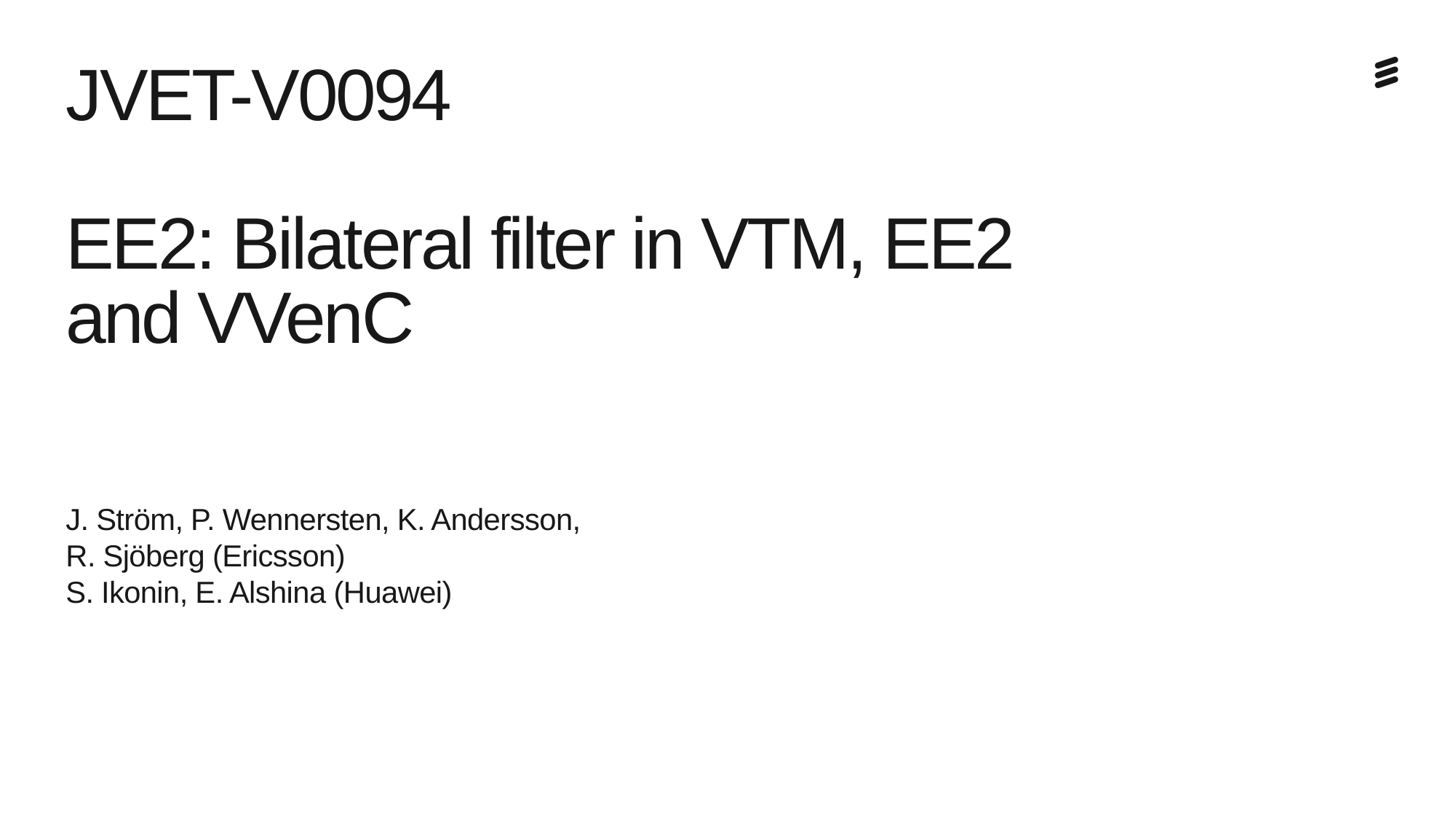

# JVET-V0094 EE2: Bilateral filter in VTM, EE2 and VVenC
J. Ström, P. Wennersten, K. Andersson, 
R. Sjöberg (Ericsson)
S. Ikonin, E. Alshina (Huawei)